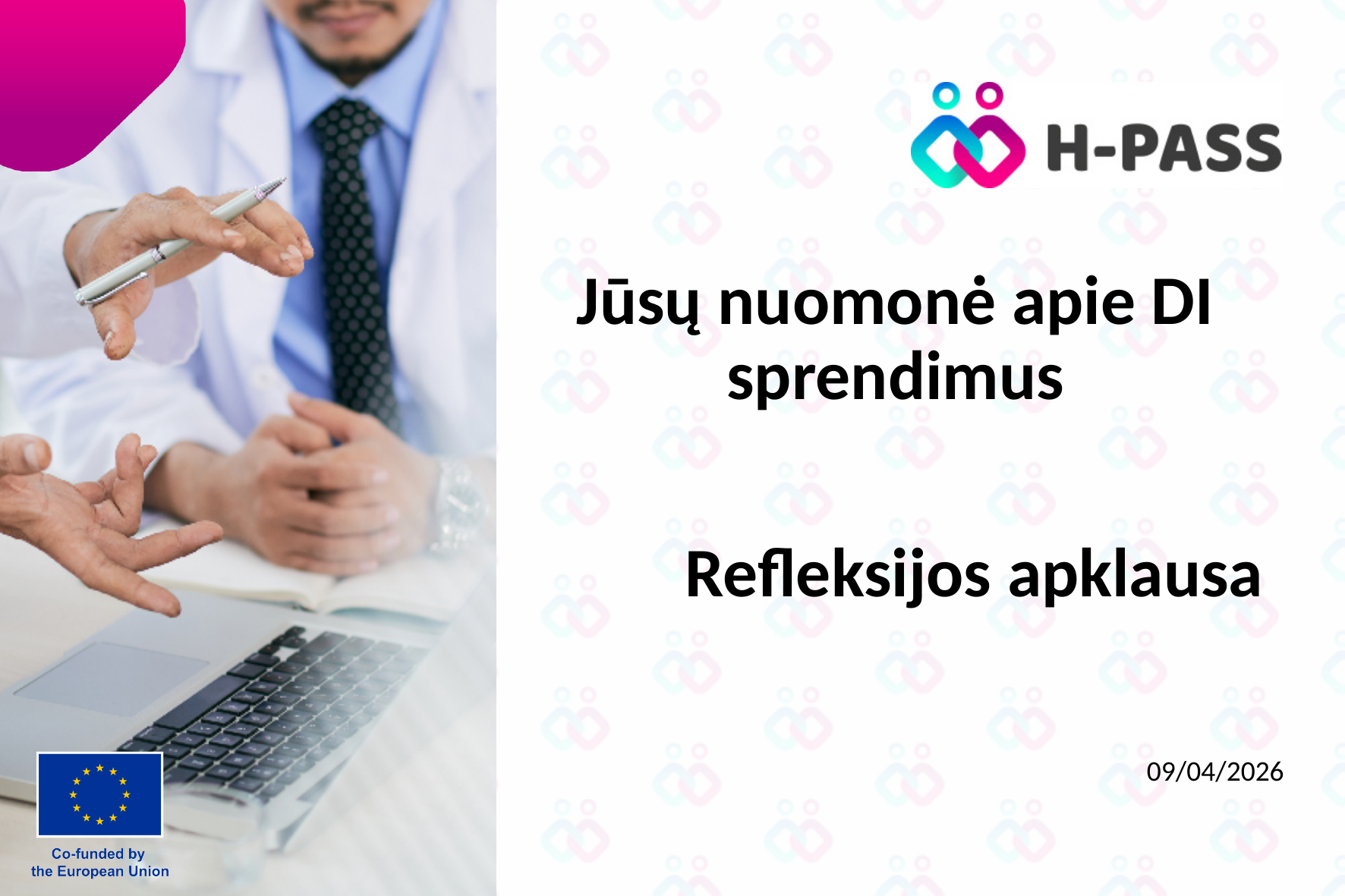

# Jūsų nuomonė apie DI sprendimus
Refleksijos apklausa
09/04/2026